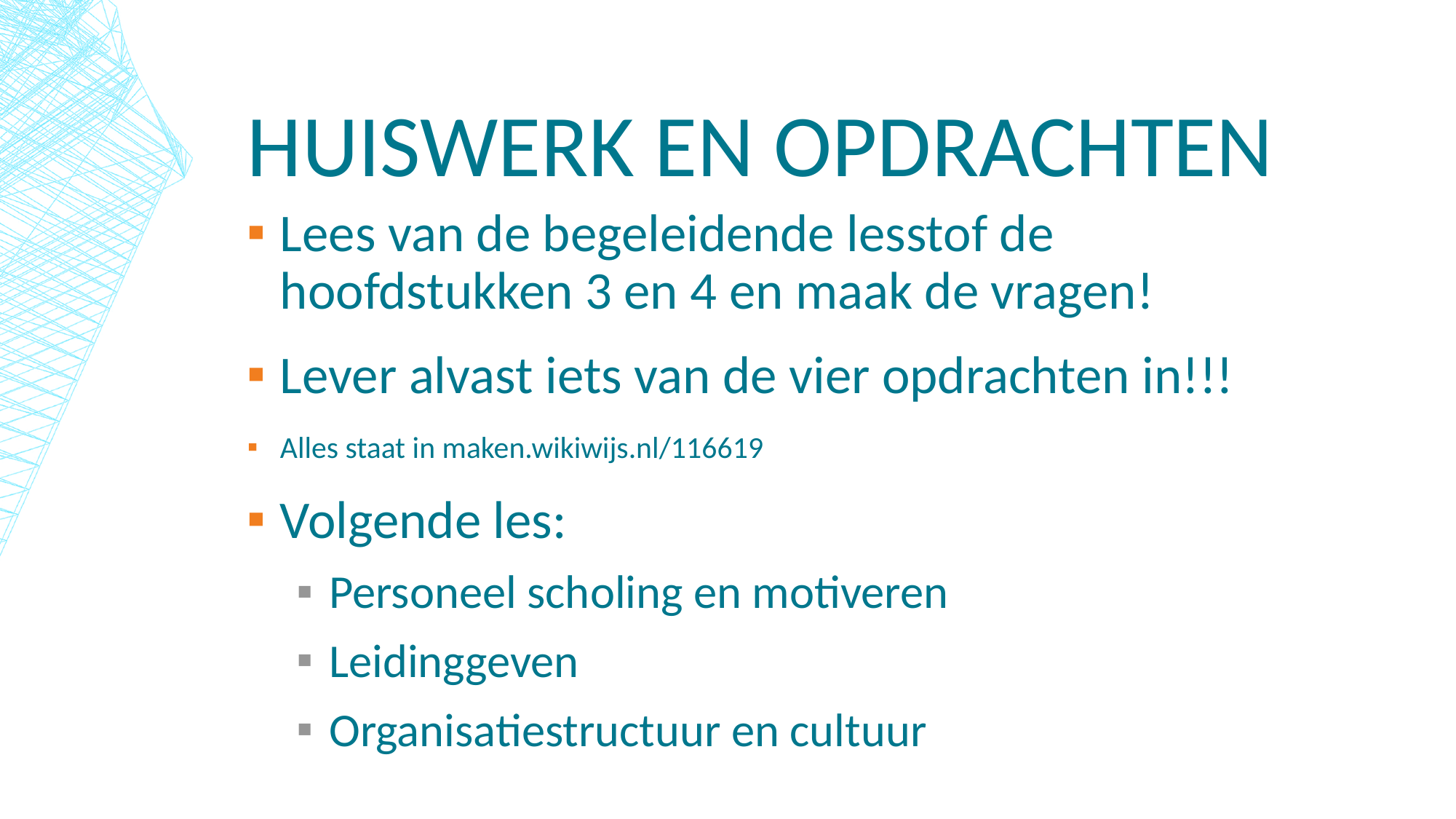

# Huiswerk en opdrachten
Lees van de begeleidende lesstof de hoofdstukken 3 en 4 en maak de vragen!
Lever alvast iets van de vier opdrachten in!!!
Alles staat in maken.wikiwijs.nl/116619
Volgende les:
Personeel scholing en motiveren
Leidinggeven
Organisatiestructuur en cultuur